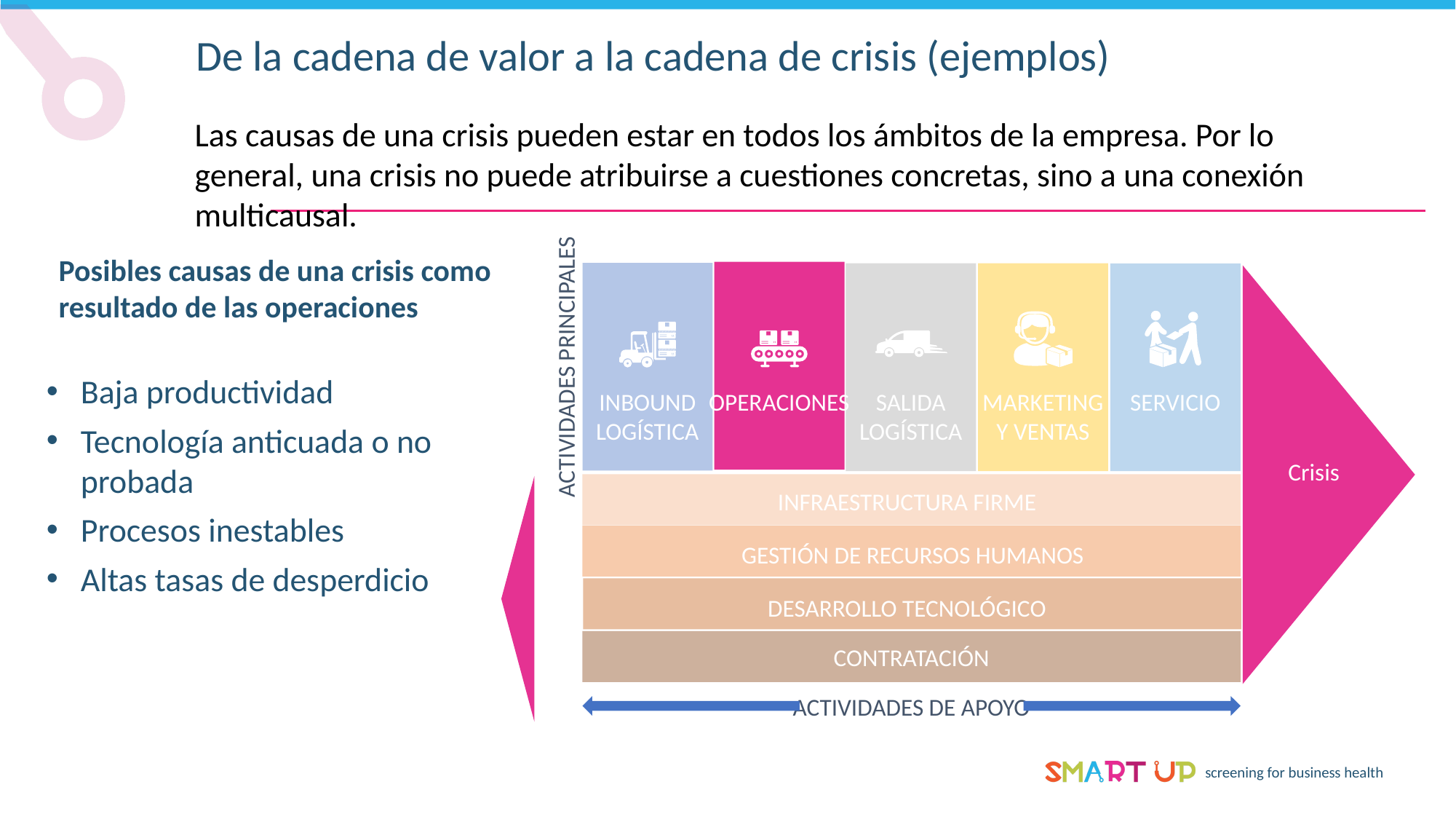

De la cadena de valor a la cadena de crisis (ejemplos)
Las causas de una crisis pueden estar en todos los ámbitos de la empresa. Por lo general, una crisis no puede atribuirse a cuestiones concretas, sino a una conexión multicausal.
Posibles causas de una crisis como resultado de las operaciones

ACTIVIDADES PRINCIPALES
Baja productividad
Tecnología anticuada o no probada
Procesos inestables
Altas tasas de desperdicio
OPERACIONES
INBOUND
LOGÍSTICA
SALIDA
LOGÍSTICA
MARKETING
Y VENTAS
SERVICIO

Crisis

INFRAESTRUCTURA FIRME
INFRAESTRUCTURA FIRME

GESTIÓN DE RECURSOS HUMANOS
GESTIÓN DE RECURSOS HUMANOS

DESARROLLO TECNOLÓGICO

CONTRATACIÓN
ACTIVIDADES DE APOYO